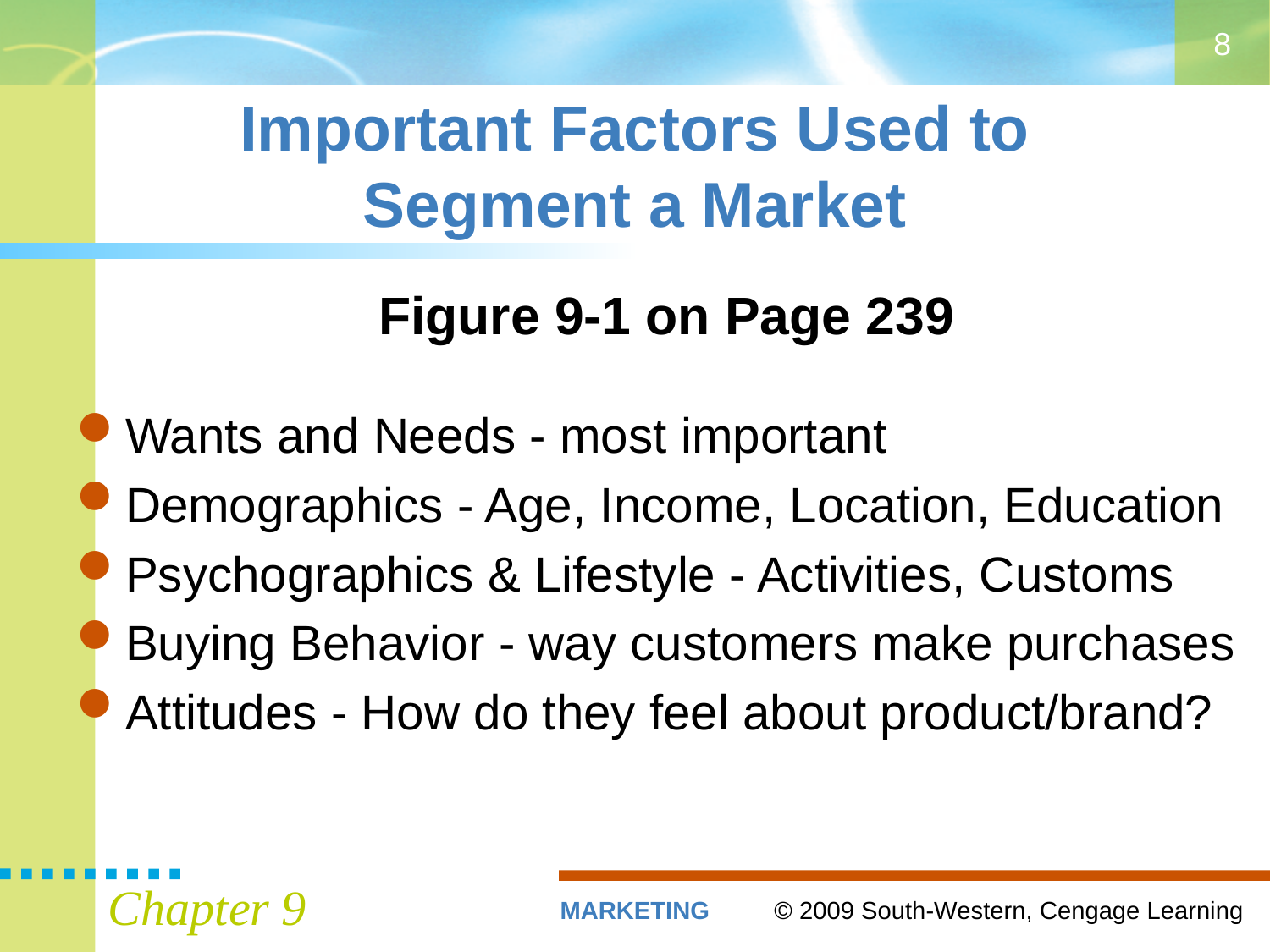

8
# Important Factors Used to Segment a Market
Figure 9-1 on Page 239

Wants and Needs - most important
Demographics - Age, Income, Location, Education
Psychographics & Lifestyle - Activities, Customs
Buying Behavior - way customers make purchases
Attitudes - How do they feel about product/brand?
Chapter 9